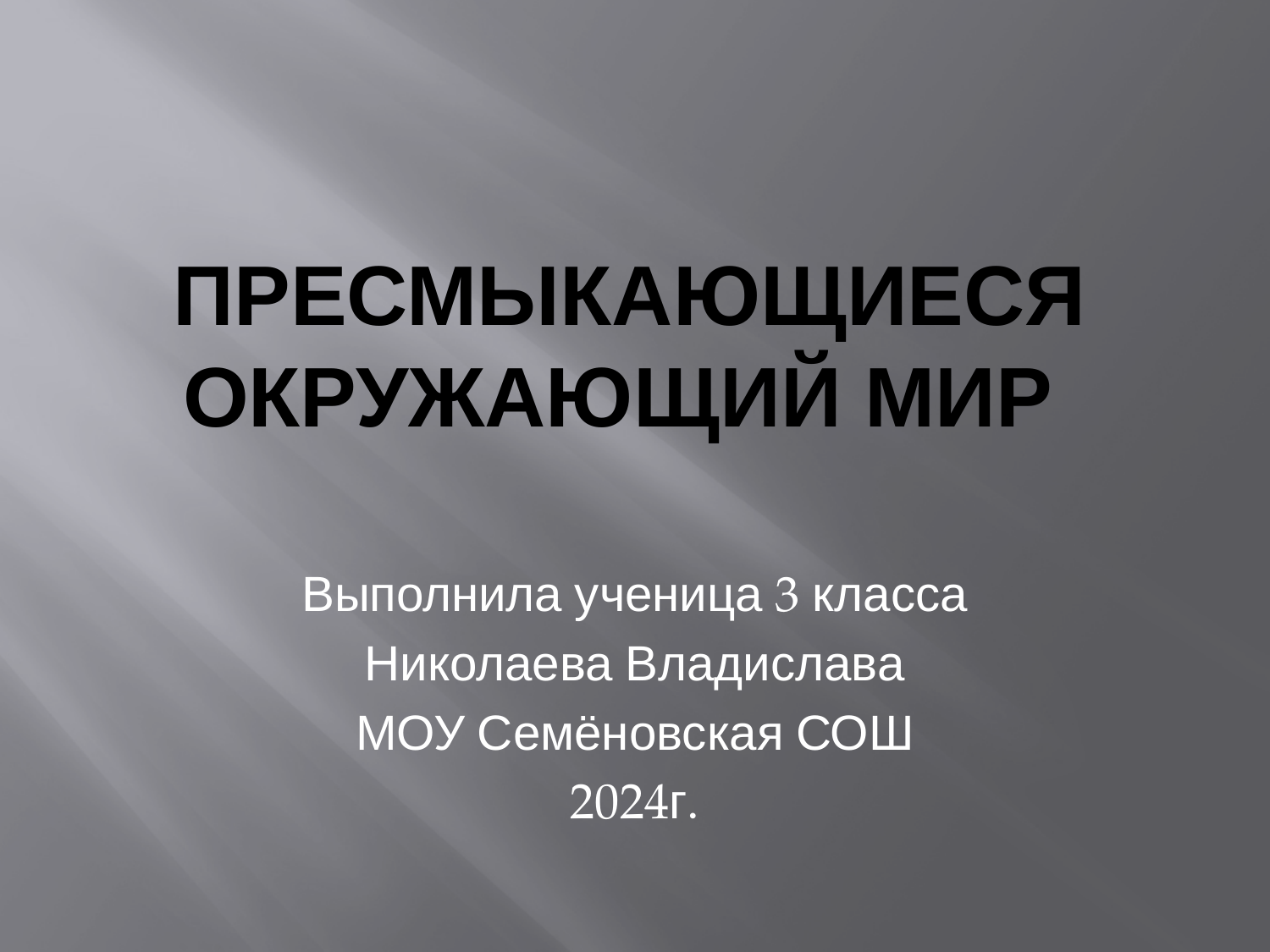

# Пресмыкающиеся Окружающий мир
Выполнила ученица 3 класса
Николаева Владислава
МОУ Семёновская СОШ
2024г.